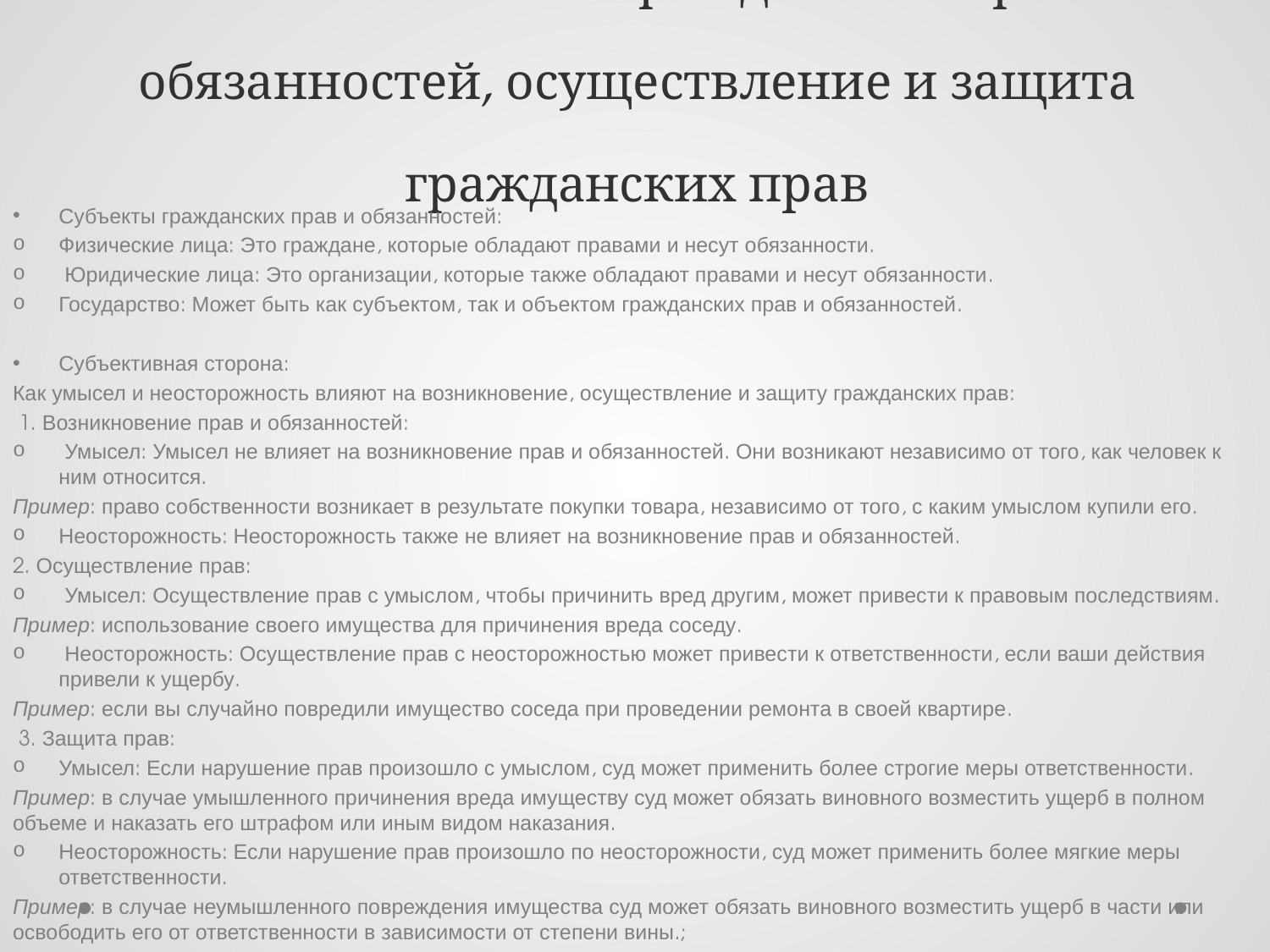

# 2.  Возникновение гражданских прав и обязанностей, осуществление и защита гражданских прав
Субъекты гражданских прав и обязанностей:
Физические лица: Это граждане, которые обладают правами и несут обязанности.
 Юридические лица: Это организации, которые также обладают правами и несут обязанности.
Государство: Может быть как субъектом, так и объектом гражданских прав и обязанностей.

Субъективная сторона:
Как умысел и неосторожность влияют на возникновение, осуществление и защиту гражданских прав:
 1. Возникновение прав и обязанностей:
 Умысел: Умысел не влияет на возникновение прав и обязанностей. Они возникают независимо от того, как человек к ним относится.
Пример: право собственности возникает в результате покупки товара, независимо от того, с каким умыслом купили его.
Неосторожность: Неосторожность также не влияет на возникновение прав и обязанностей.
2. Осуществление прав:
 Умысел: Осуществление прав с умыслом, чтобы причинить вред другим, может привести к правовым последствиям.
Пример: использование своего имущества для причинения вреда соседу.
 Неосторожность: Осуществление прав с неосторожностью может привести к ответственности, если ваши действия привели к ущербу.
Пример: если вы случайно повредили имущество соседа при проведении ремонта в своей квартире.
 3. Защита прав:
Умысел: Если нарушение прав произошло с умыслом, суд может применить более строгие меры ответственности.
Пример: в случае умышленного причинения вреда имуществу суд может обязать виновного возместить ущерб в полном объеме и наказать его штрафом или иным видом наказания.
Неосторожность: Если нарушение прав произошло по неосторожности, суд может применить более мягкие меры ответственности.
Пример: в случае неумышленного повреждения имущества суд может обязать виновного возместить ущерб в части или освободить его от ответственности в зависимости от степени вины.;